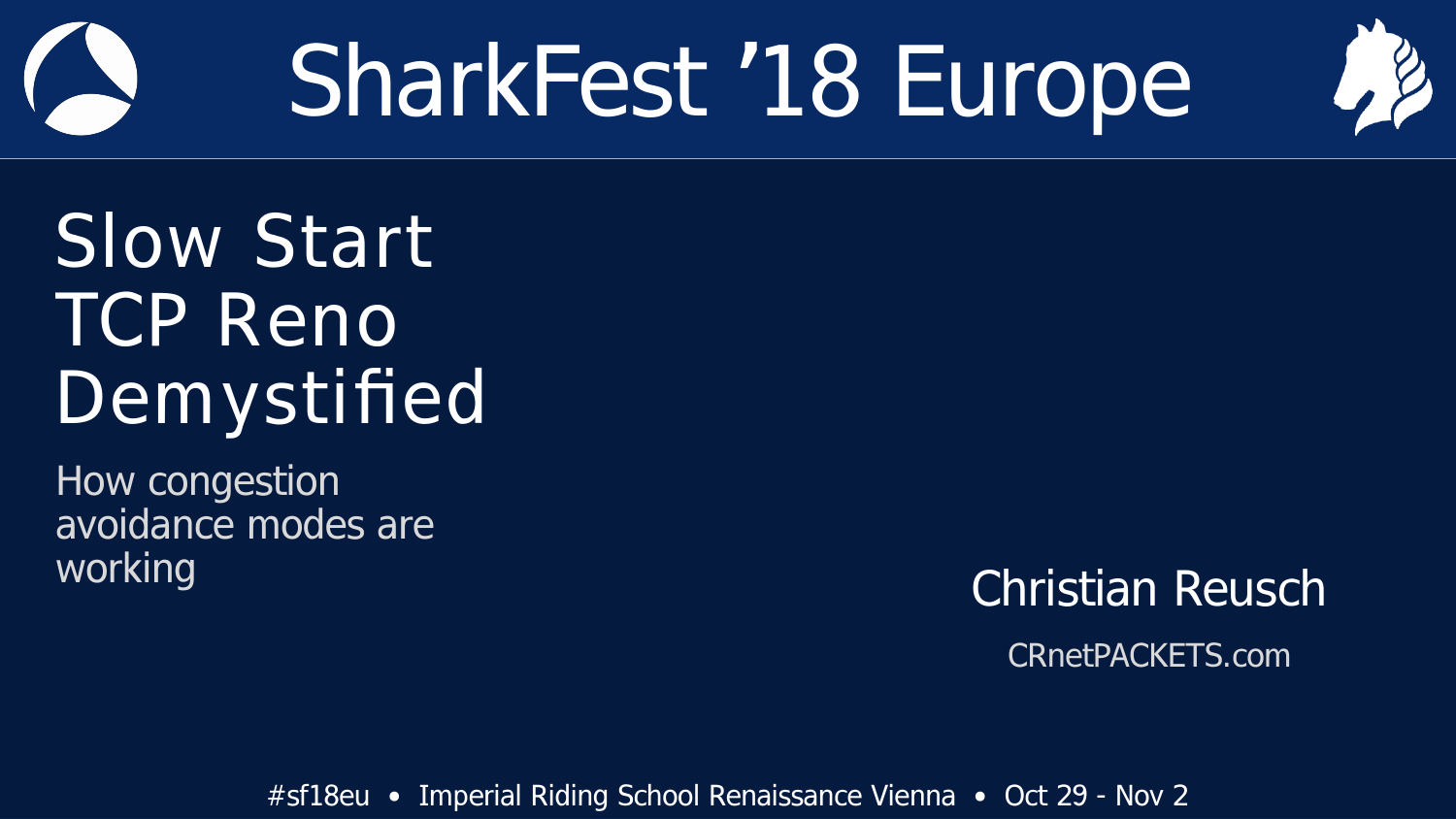

# Slow Start TCP Reno Demystified
How congestion avoidance modes are working

Christian Reusch
CRnetPACKETS.com